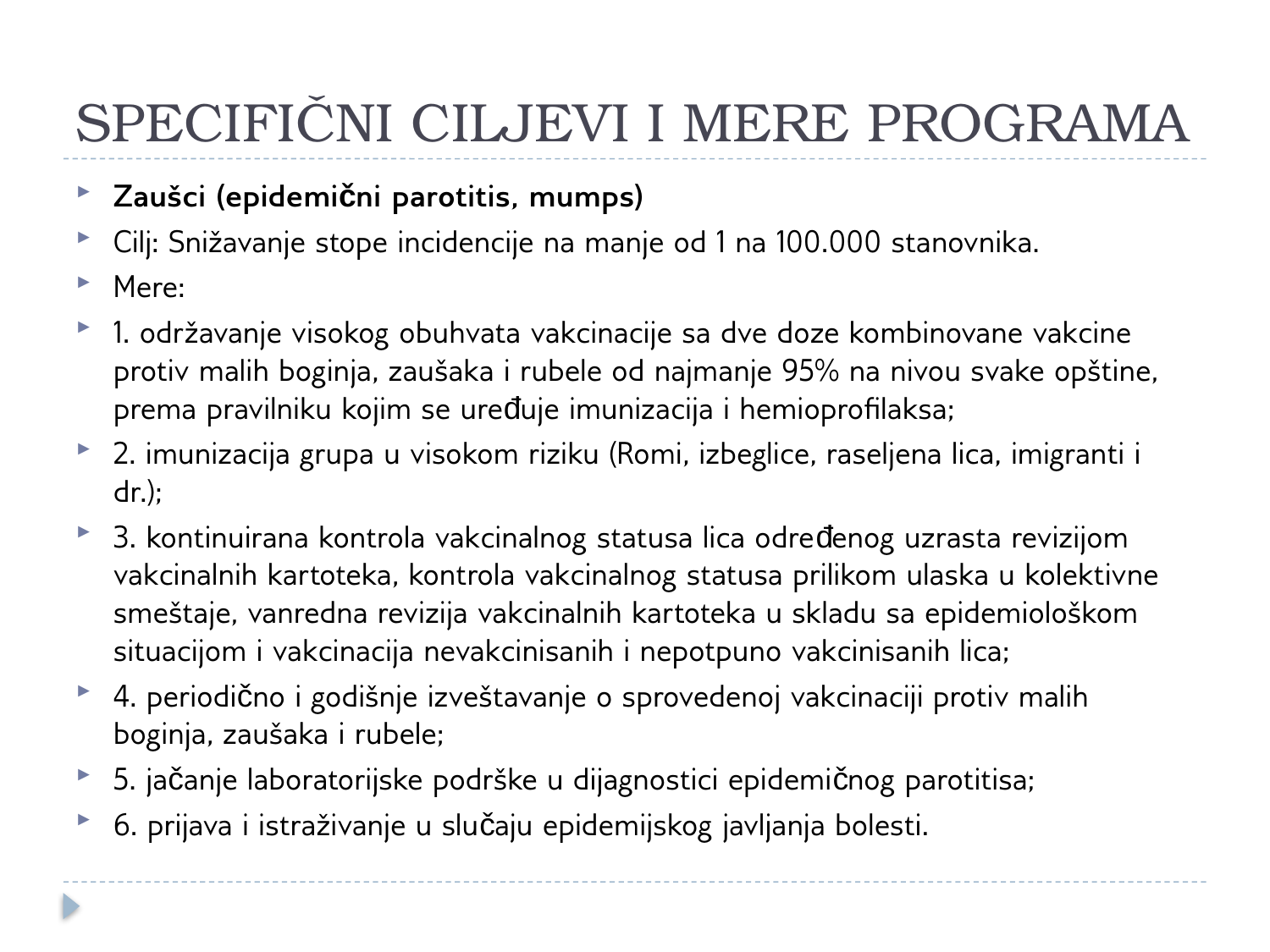

# SPECIFIČNI CILJEVI I MERE PROGRAMA
Zaušci (epidemični parotitis, mumps)
Cilj: Snižavanje stope incidencije na manje od 1 na 100.000 stanovnika.
Mere:
1. održavanje visokog obuhvata vakcinacije sa dve doze kombinovane vakcine protiv malih boginja, zaušaka i rubele od najmanje 95% na nivou svake opštine, prema pravilniku kojim se uređuje imunizacija i hemioprofilaksa;
2. imunizacija grupa u visokom riziku (Romi, izbeglice, raseljena lica, imigranti i dr.);
3. kontinuirana kontrola vakcinalnog statusa lica određenog uzrasta revizijom vakcinalnih kartoteka, kontrola vakcinalnog statusa prilikom ulaska u kolektivne smeštaje, vanredna revizija vakcinalnih kartoteka u skladu sa epidemiološkom situacijom i vakcinacija nevakcinisanih i nepotpuno vakcinisanih lica;
4. periodično i godišnje izveštavanje o sprovedenoj vakcinaciji protiv malih boginja, zaušaka i rubele;
5. jačanje laboratorijske podrške u dijagnostici epidemičnog parotitisa;
6. prijava i istraživanje u slučaju epidemijskog javljanja bolesti.